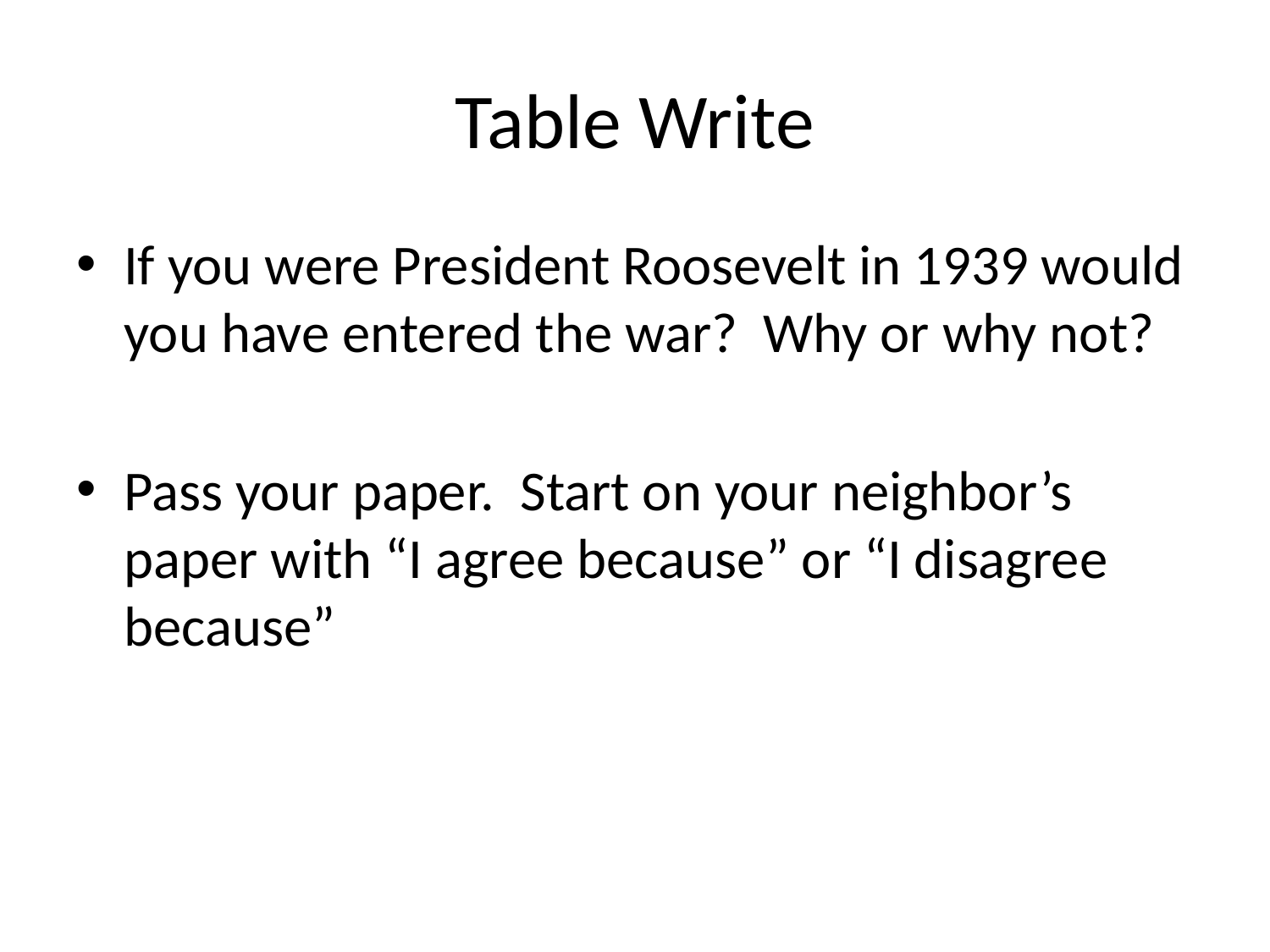

# Table Write
If you were President Roosevelt in 1939 would you have entered the war?  Why or why not?

Pass your paper.  Start on your neighbor’s paper with “I agree because” or “I disagree because”